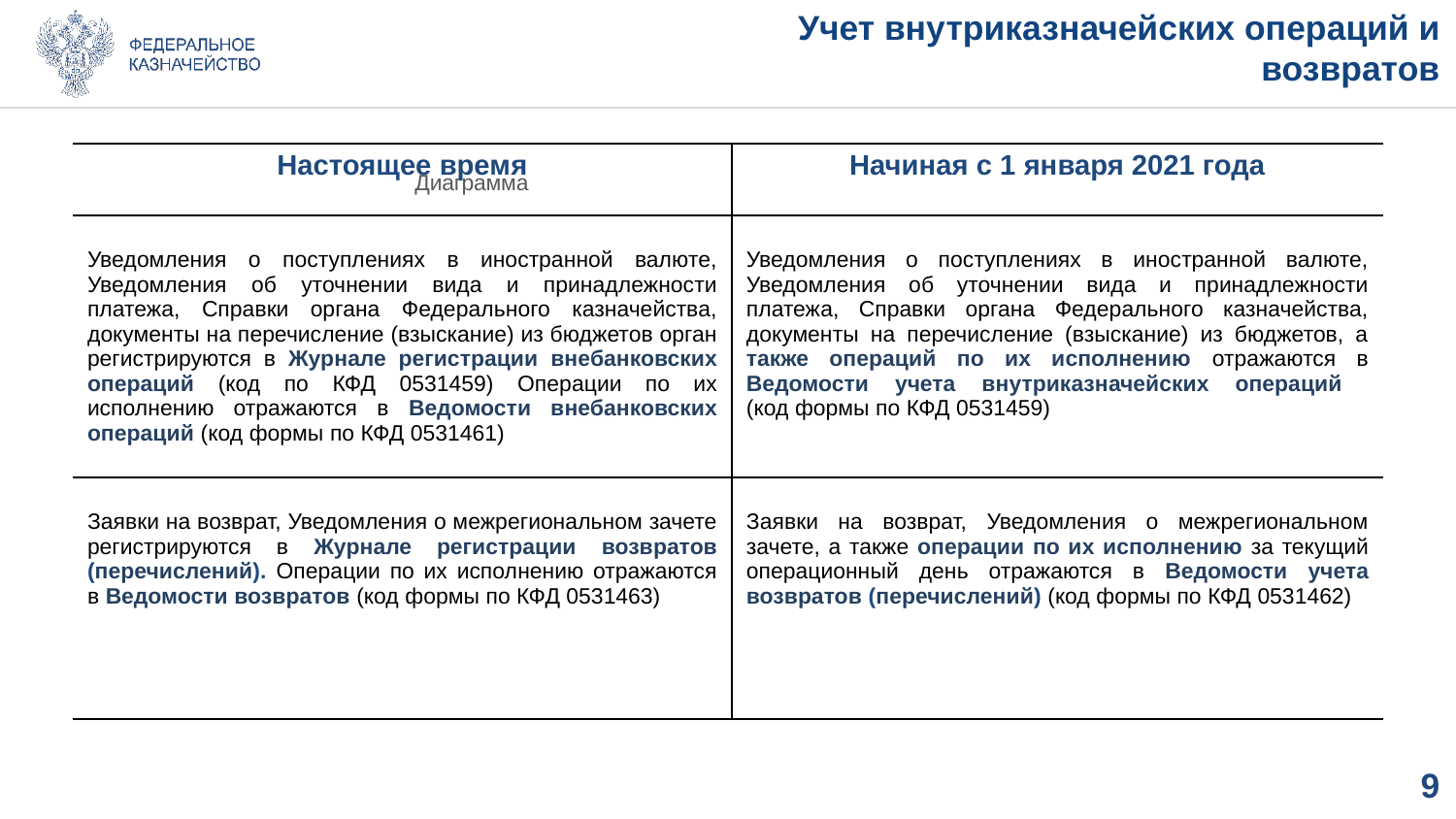

# Учет внутриказначейских операций и возвратов

### Chart: Диаграмма

| Category |
|---|
| Настоящее время | Начиная с 1 января 2021 года |
| --- | --- |
| Уведомления о поступлениях в иностранной валюте, Уведомления об уточнении вида и принадлежности платежа, Справки органа Федерального казначейства, документы на перечисление (взыскание) из бюджетов орган регистрируются в Журнале регистрации внебанковских операций (код по КФД 0531459) Операции по их исполнению отражаются в Ведомости внебанковских операций (код формы по КФД 0531461) | Уведомления о поступлениях в иностранной валюте, Уведомления об уточнении вида и принадлежности платежа, Справки органа Федерального казначейства, документы на перечисление (взыскание) из бюджетов, а также операций по их исполнению отражаются в Ведомости учета внутриказначейских операций (код формы по КФД 0531459) |
| Заявки на возврат, Уведомления о межрегиональном зачете регистрируются в Журнале регистрации возвратов (перечислений). Операции по их исполнению отражаются в Ведомости возвратов (код формы по КФД 0531463) | Заявки на возврат, Уведомления о межрегиональном зачете, а также операции по их исполнению за текущий операционный день отражаются в Ведомости учета возвратов (перечислений) (код формы по КФД 0531462) |
9